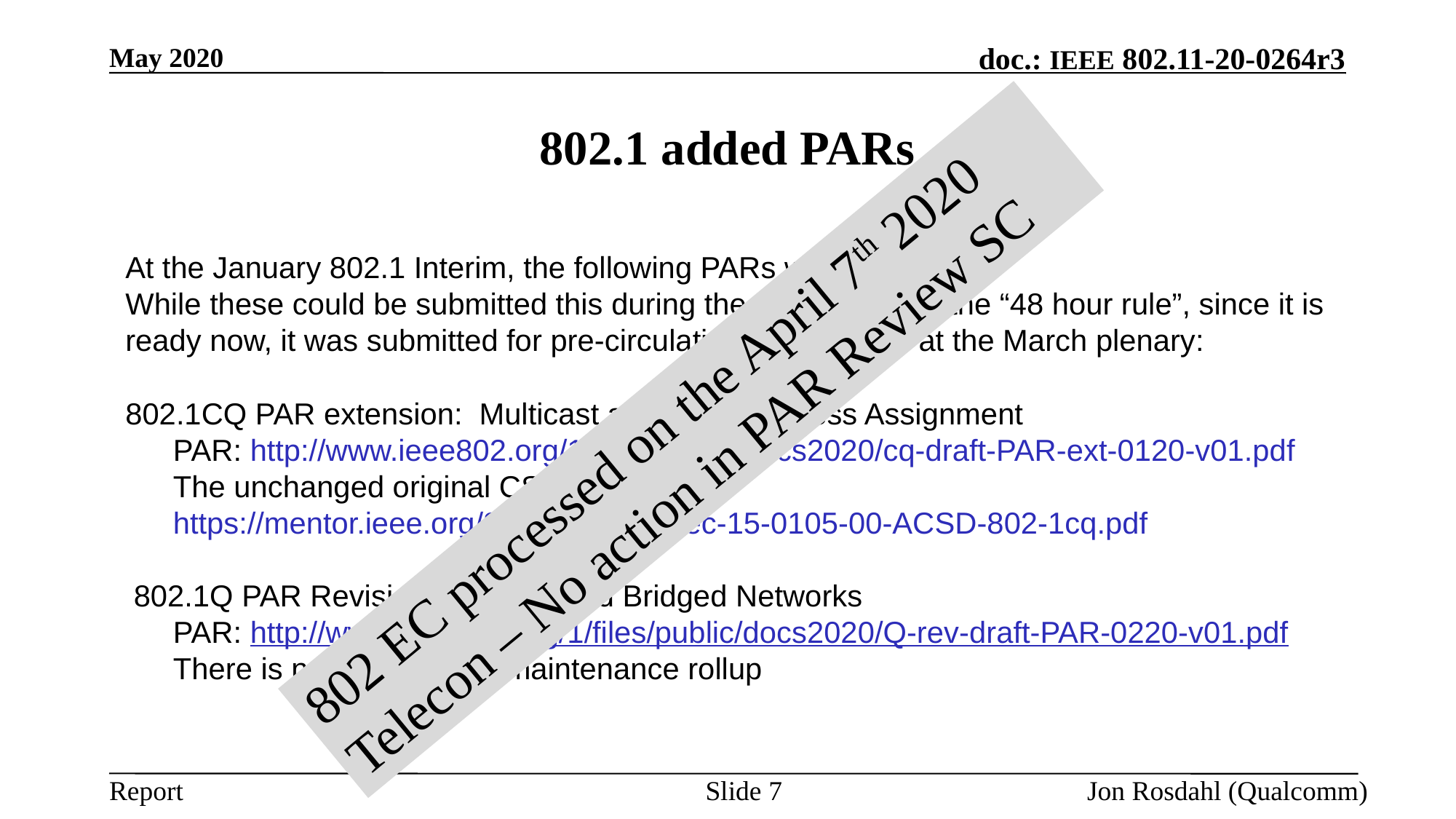

May 2020
# 802.1 added PARs
At the January 802.1 Interim, the following PARs was developed.
While these could be submitted this during the plenary under the “48 hour rule”, since it is ready now, it was submitted for pre-circulation for approval at the March plenary:

802.1CQ PAR extension:  Multicast and Local Address Assignment
PAR: http://www.ieee802.org/1/files/public/docs2020/cq-draft-PAR-ext-0120-v01.pdf
The unchanged original CSD:  https://mentor.ieee.org/802-ec/dcn/15/ec-15-0105-00-ACSD-802-1cq.pdf

 802.1Q PAR Revision:  Bridges and Bridged Networks
PAR: http://www.ieee802.org/1/files/public/docs2020/Q-rev-draft-PAR-0220-v01.pdf
There is no CSD for this maintenance rollup
802 EC processed on the April 7th 2020 Telecon – No action in PAR Review SC
Slide 7
Jon Rosdahl (Qualcomm)